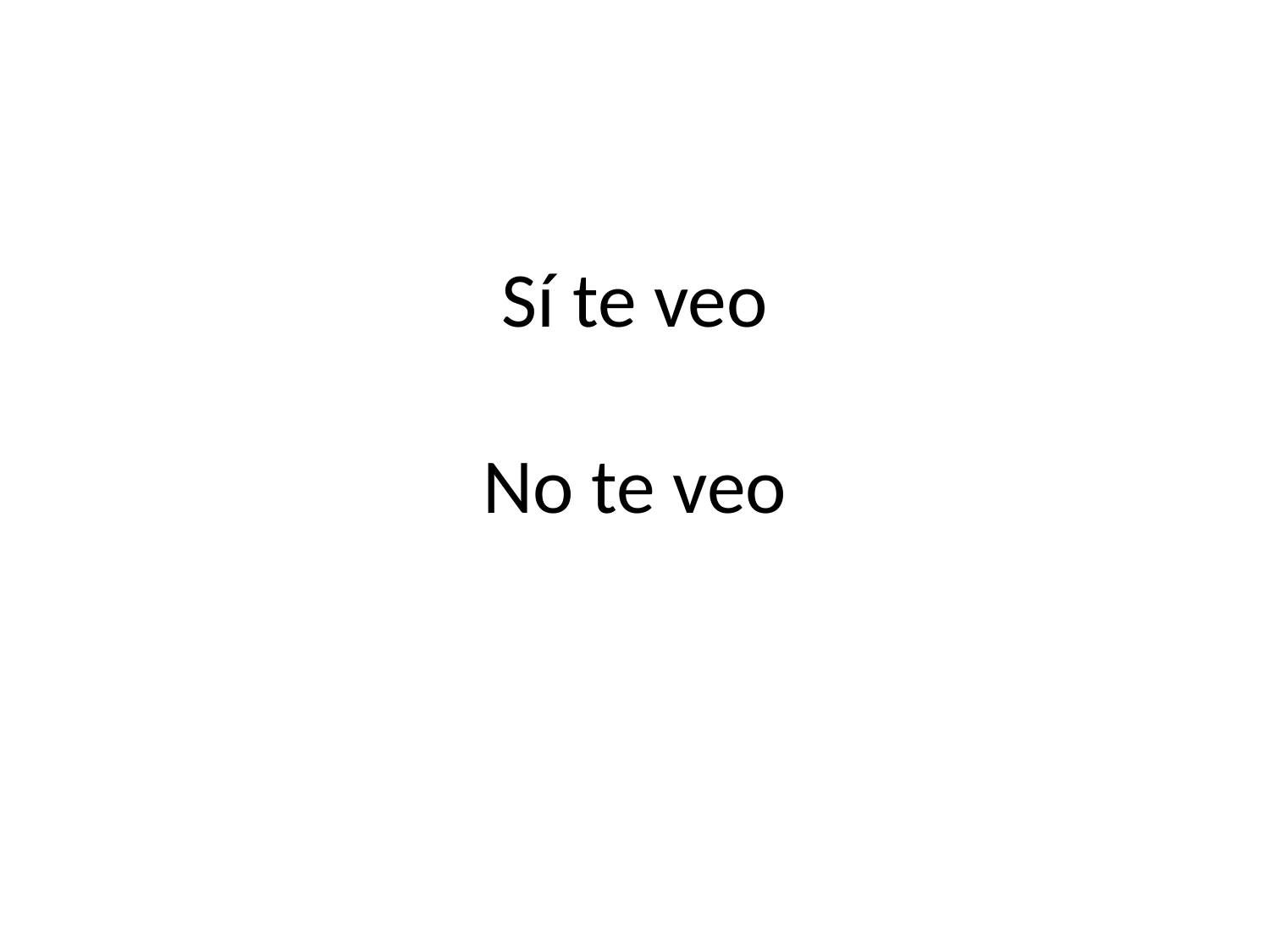

# Sí te veo No te veo